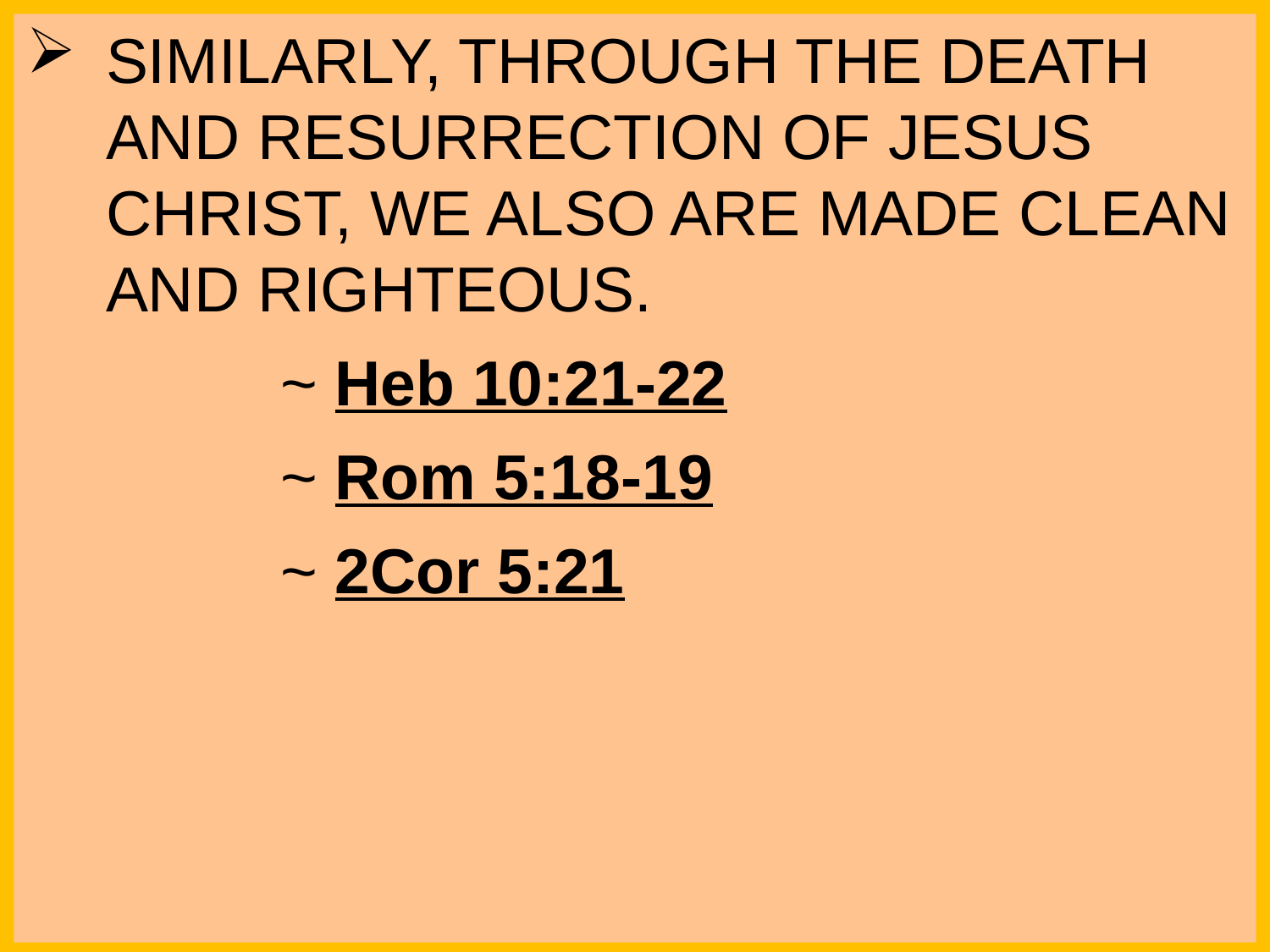

SIMILARLY, THROUGH THE DEATH AND RESURRECTION OF JESUS CHRIST, WE ALSO ARE MADE CLEAN AND RIGHTEOUS.
		~ Heb 10:21-22
		~ Rom 5:18-19
		~ 2Cor 5:21